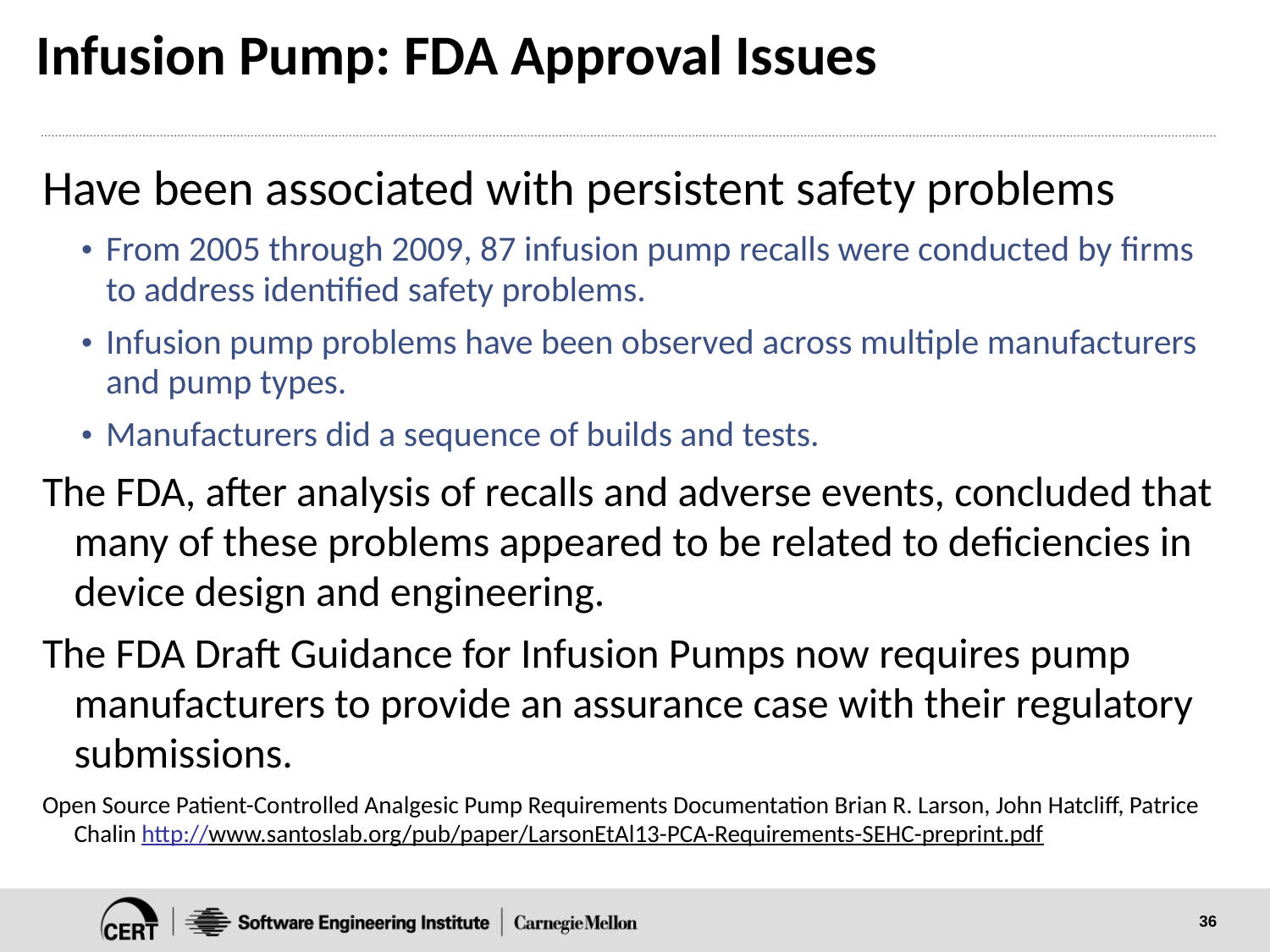

# Infusion Pump: FDA Approval Issues
Have been associated with persistent safety problems
From 2005 through 2009, 87 infusion pump recalls were conducted by ﬁrms to address identiﬁed safety problems.
Infusion pump problems have been observed across multiple manufacturers and pump types.
Manufacturers did a sequence of builds and tests.
The FDA, after analysis of recalls and adverse events, concluded that many of these problems appeared to be related to deﬁciencies in device design and engineering.
The FDA Draft Guidance for Infusion Pumps now requires pump manufacturers to provide an assurance case with their regulatory submissions.
Open Source Patient-Controlled Analgesic Pump Requirements Documentation Brian R. Larson, John Hatcliff, Patrice Chalin http://www.santoslab.org/pub/paper/LarsonEtAl13-PCA-Requirements-SEHC-preprint.pdf